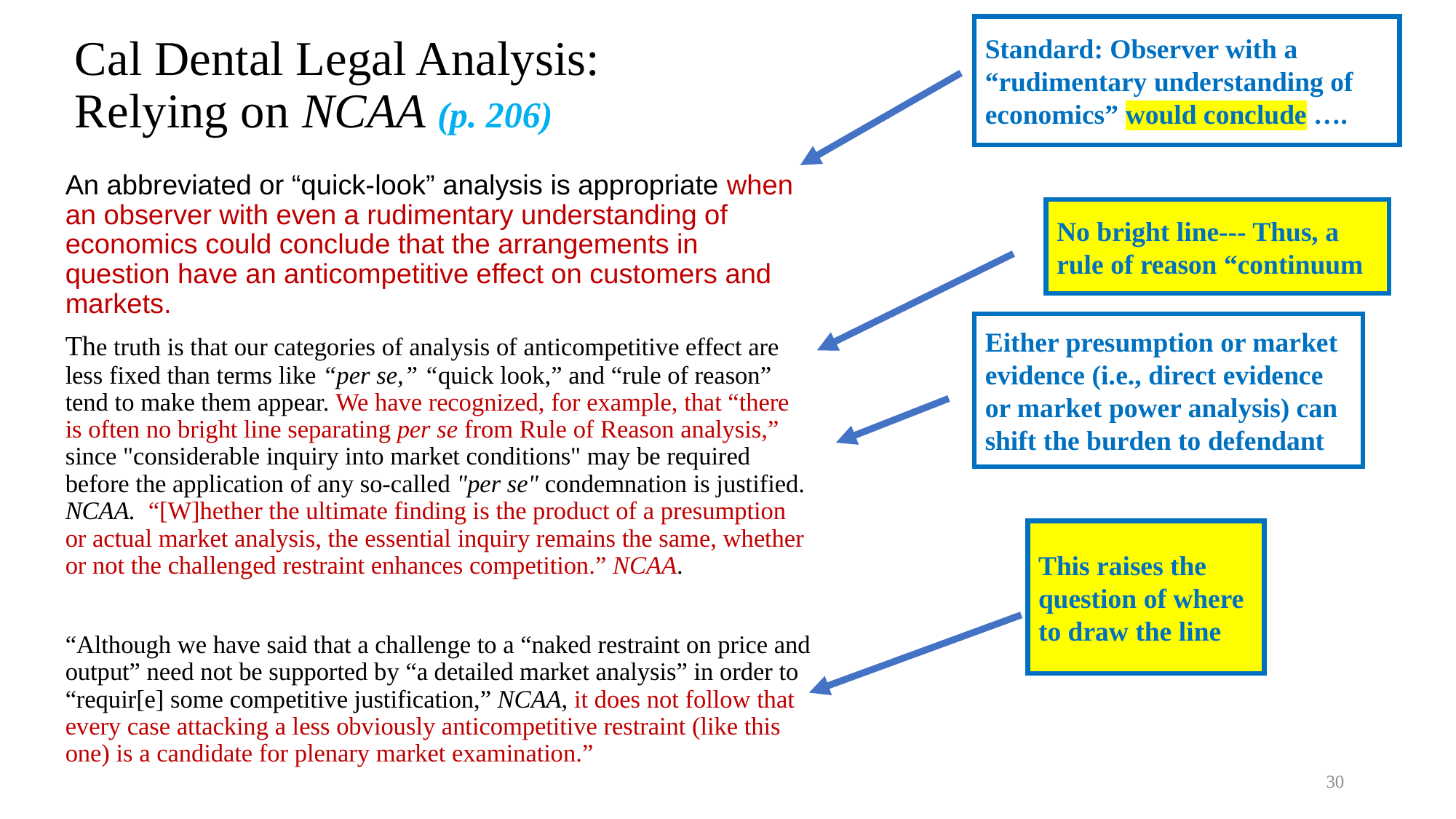

# Cal Dental Legal Analysis: Relying on NCAA (p. 206)
Standard: Observer with a “rudimentary understanding of economics” would conclude ….
An abbreviated or “quick-look” analysis is appropriate when an observer with even a rudimentary understanding of economics could conclude that the arrangements in question have an anticompetitive effect on customers and markets.
The truth is that our categories of analysis of anticompetitive effect are less fixed than terms like “per se,” “quick look,” and “rule of reason” tend to make them appear. We have recognized, for example, that “there is often no bright line separating per se from Rule of Reason analysis,” since "considerable inquiry into market conditions" may be required before the application of any so-called "per se" condemnation is justified. NCAA.  “[W]hether the ultimate finding is the product of a presumption or actual market analysis, the essential inquiry remains the same, whether or not the challenged restraint enhances competition.” NCAA.

“Although we have said that a challenge to a “naked restraint on price and output” need not be supported by “a detailed market analysis” in order to “requir[e] some competitive justification,” NCAA, it does not follow that every case attacking a less obviously anticompetitive restraint (like this one) is a candidate for plenary market examination.”
No bright line--- Thus, a rule of reason “continuum
Either presumption or market evidence (i.e., direct evidence or market power analysis) can shift the burden to defendant
This raises the question of where to draw the line
30